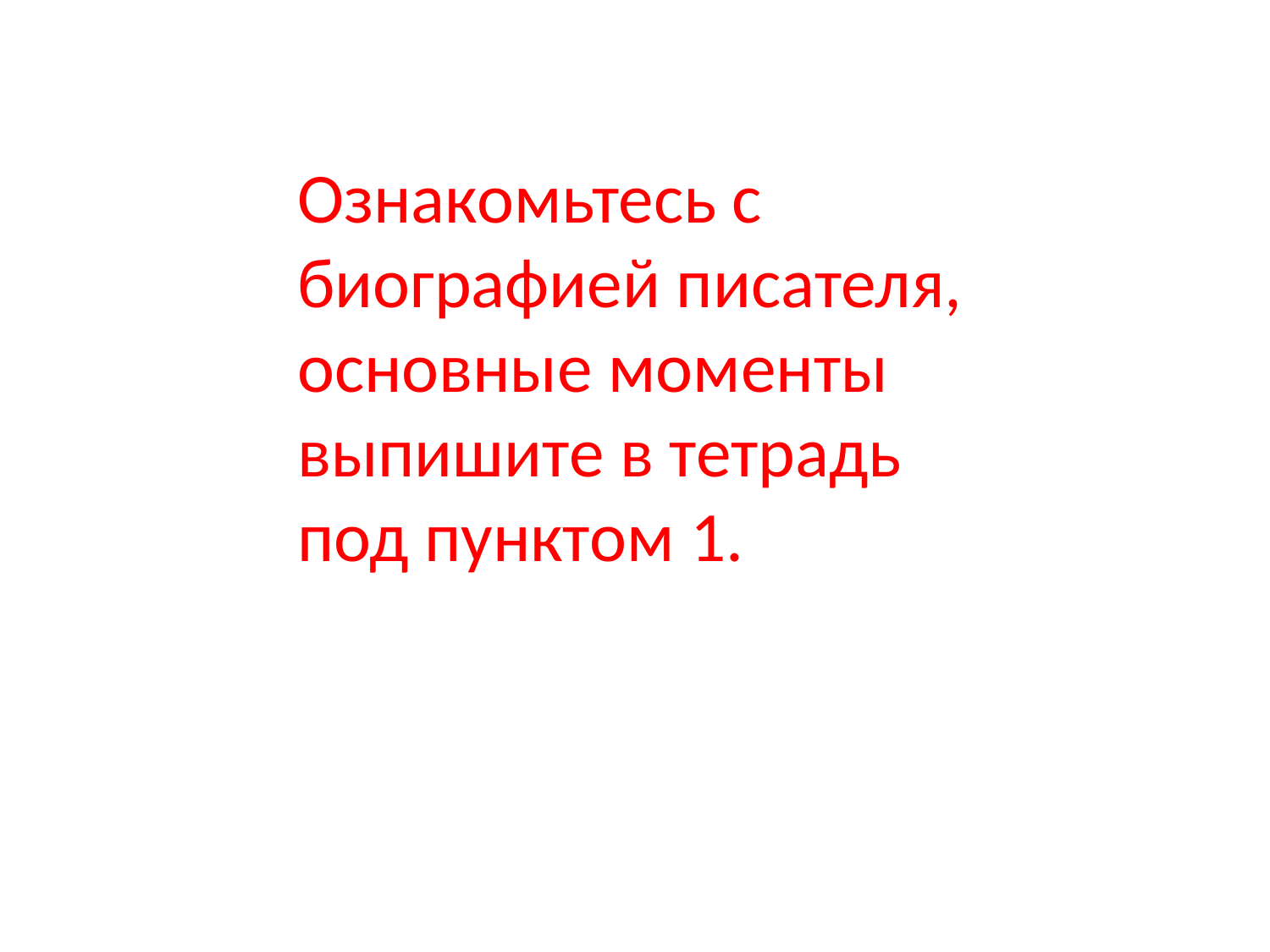

Ознакомьтесь с биографией писателя, основные моменты выпишите в тетрадь под пунктом 1.